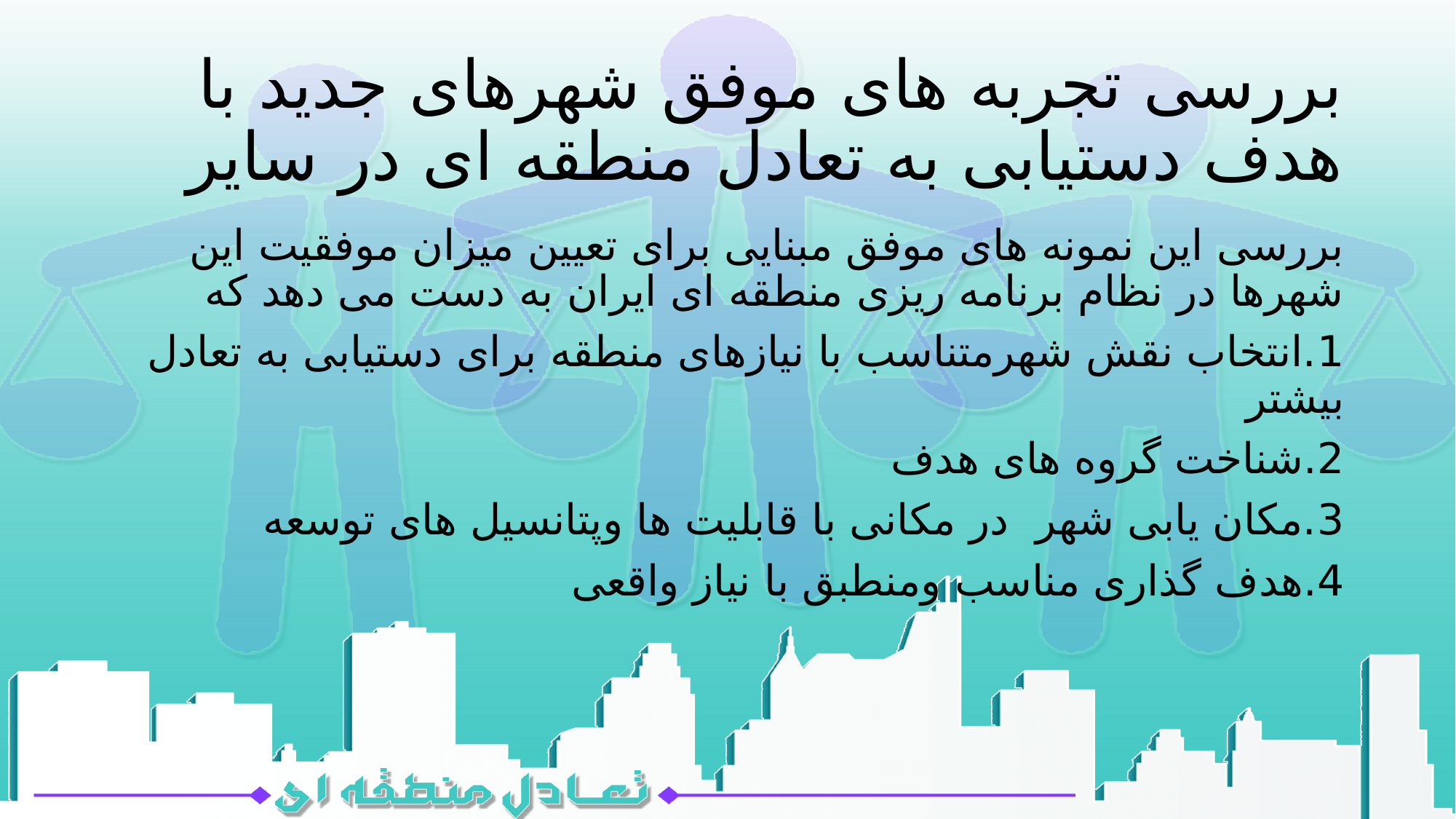

# بررسی تجربه های موفق شهرهای جدید با هدف دستیابی به تعادل منطقه ای در سایر
بررسی این نمونه های موفق مبنایی برای تعیین میزان موفقیت این شهرها در نظام برنامه ریزی منطقه ای ایران به دست می دهد که
1.انتخاب نقش شهرمتناسب با نیازهای منطقه برای دستیابی به تعادل بیشتر
2.شناخت گروه های هدف
3.مکان یابی شهر  در مکانی با قابلیت ها وپتانسیل های توسعه
4.هدف گذاری مناسب ومنطبق با نیاز واقعی